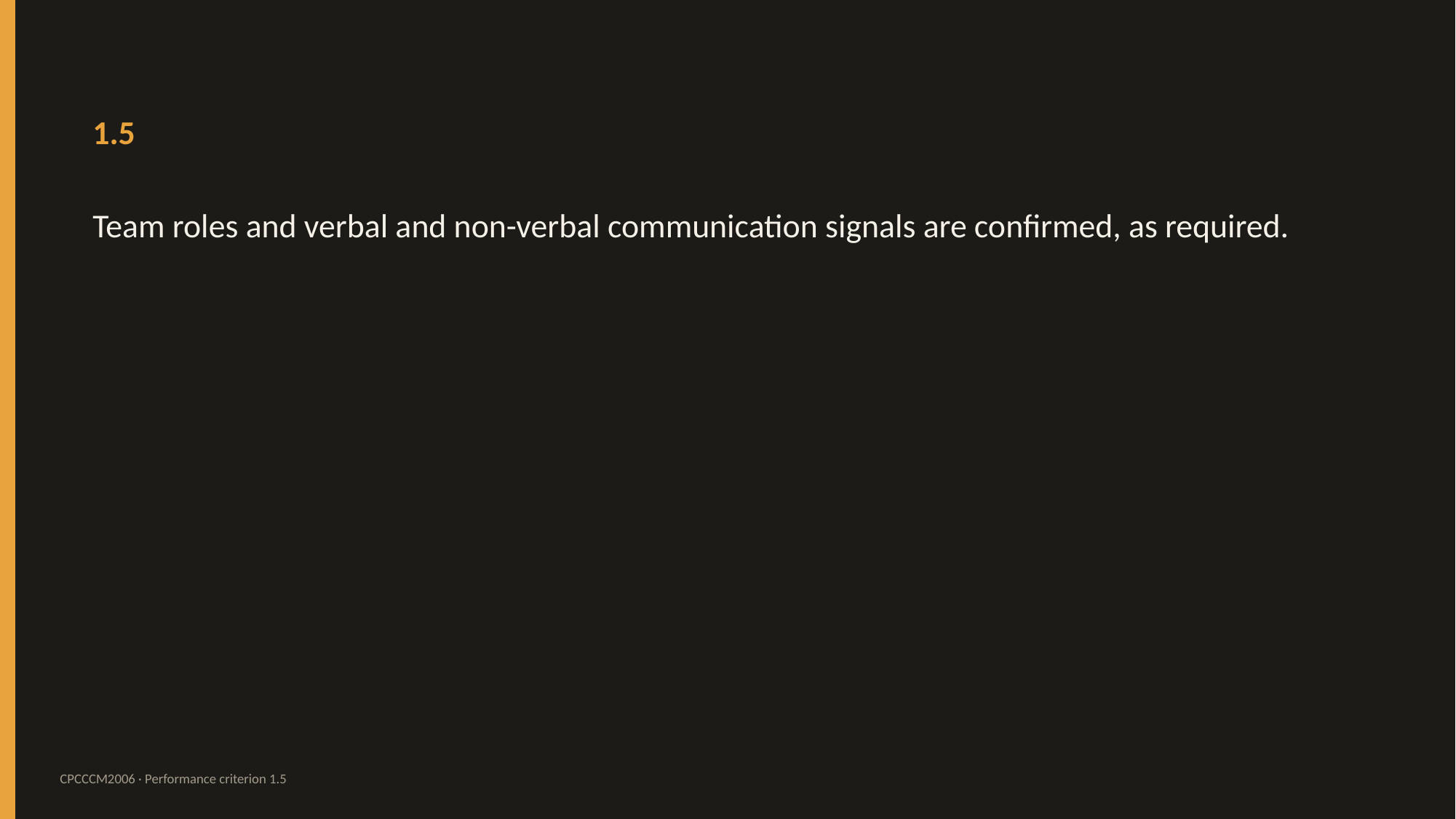

1.5
Team roles and verbal and non-verbal communication signals are confirmed, as required.
CPCCCM2006 · Performance criterion 1.5